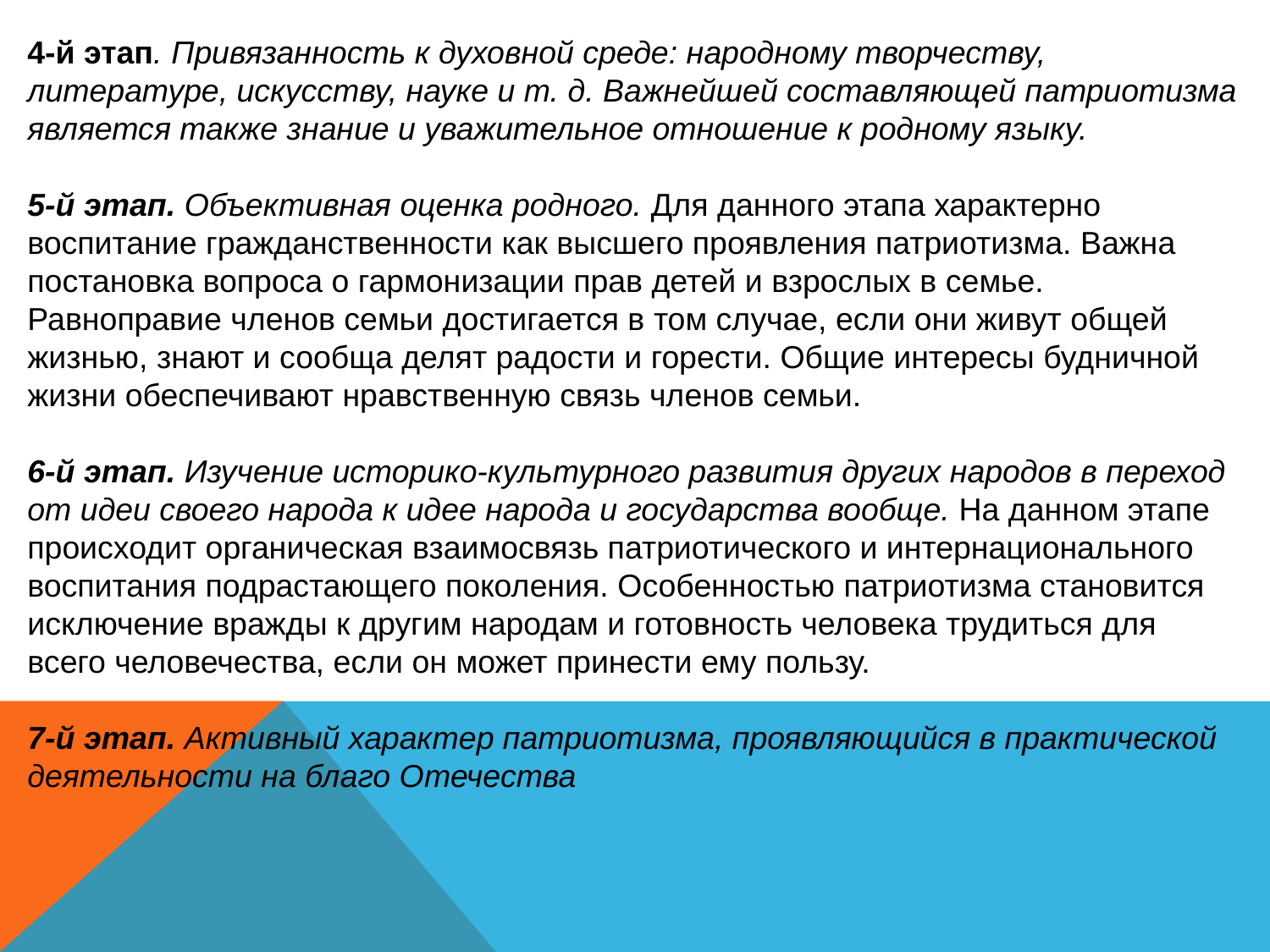

4-й этап. Привязанность к духовной среде: народному творчеству, литературе, искусству, науке и т. д. Важнейшей составляющей патриотизма является также знание и уважительное отношение к родному языку.

5-й этап. Объективная оценка родного. Для данного этапа характерно воспитание гражданственности как высшего проявления патриотизма. Важна постановка вопроса о гармонизации прав детей и взрослых в семье. Равноправие членов семьи достигается в том случае, если они живут общей жизнью, знают и сообща делят радости и горести. Общие интересы будничной жизни обеспечивают нравственную связь членов семьи.

6-й этап. Изучение историко-культурного развития других народов в переход от идеи своего народа к идее народа и государства вообще. На данном этапе происходит органическая взаимосвязь патриотического и интернационального воспитания подрастающего поколения. Особенностью патриотизма становится исключение вражды к другим народам и готовность человека трудиться для всего человечества, если он может принести ему пользу.

7-й этап. Активный характер патриотизма, проявляющийся в практической деятельности на благо Отечества